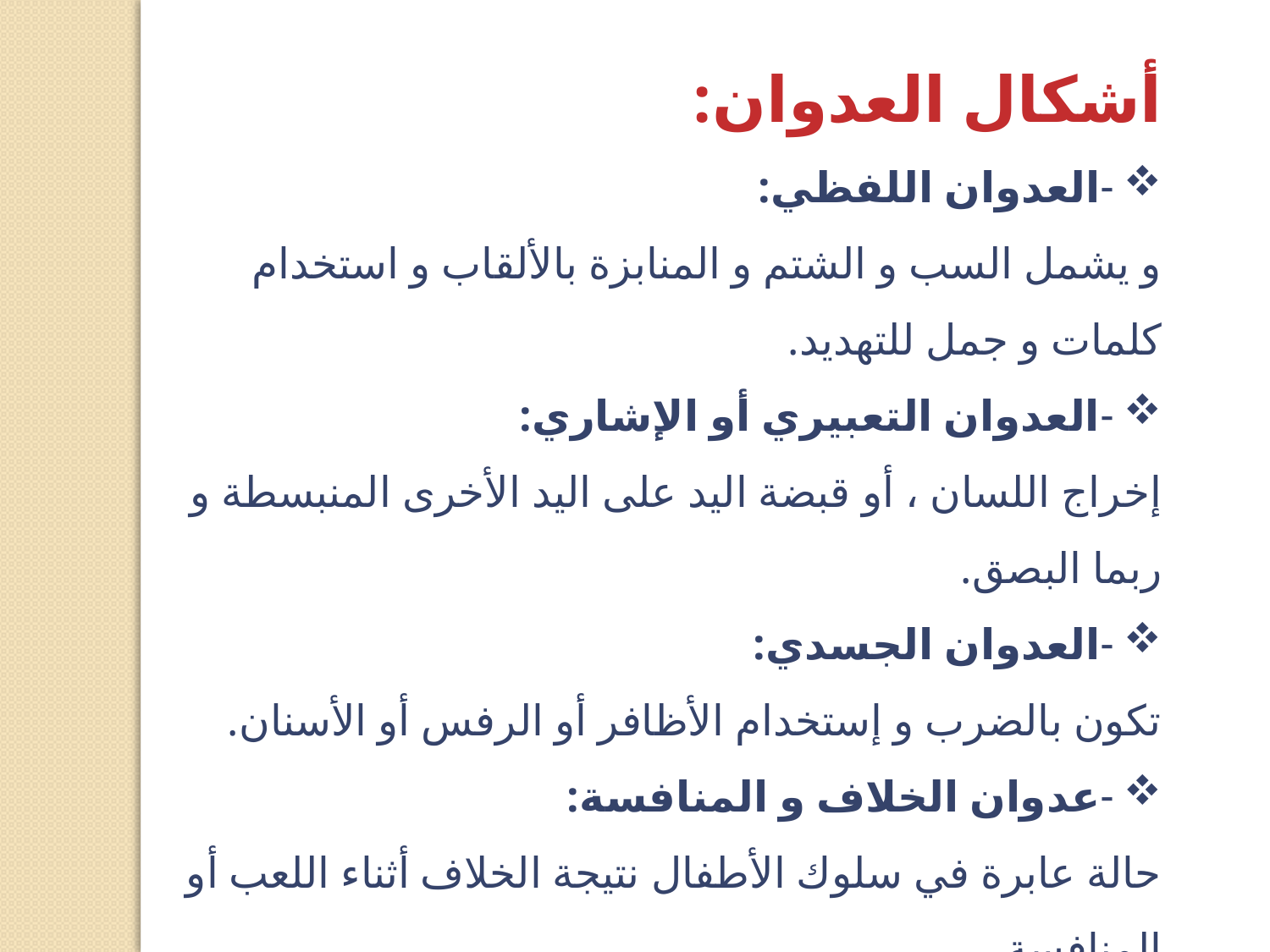

أشكال العدوان:
-العدوان اللفظي:
و يشمل السب و الشتم و المنابزة بالألقاب و استخدام كلمات و جمل للتهديد.
-العدوان التعبيري أو الإشاري:
إخراج اللسان ، أو قبضة اليد على اليد الأخرى المنبسطة و ربما البصق.
-العدوان الجسدي:
تكون بالضرب و إستخدام الأظافر أو الرفس أو الأسنان.
-عدوان الخلاف و المنافسة:
حالة عابرة في سلوك الأطفال نتيجة الخلاف أثناء اللعب أو المنافسة
و عادة ينتهي هذا العدوان بالخصام و التباعد ، و سرعان ما ينسى الموضوع و يعود الأطفال إلى اللعب.